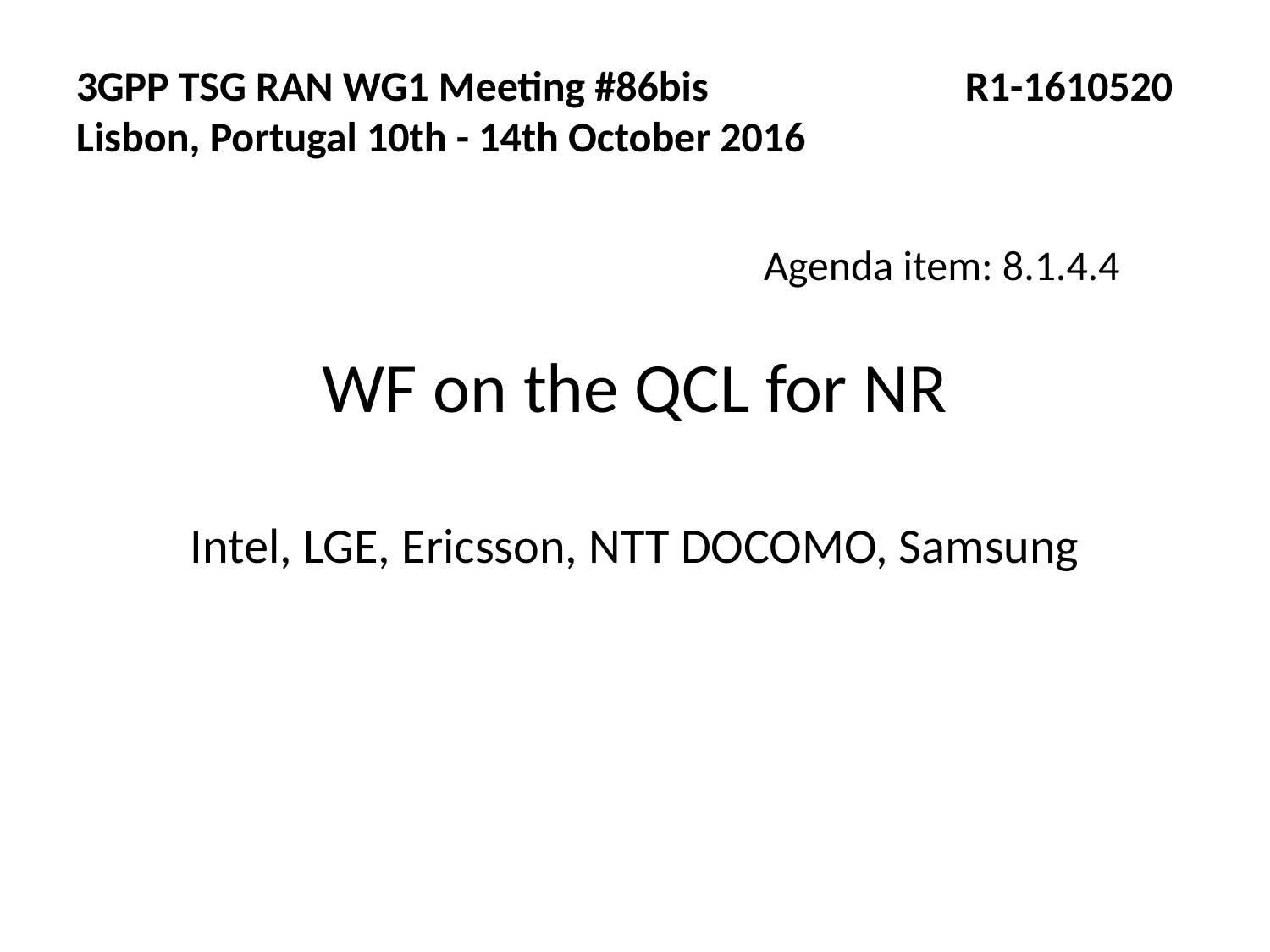

3GPP TSG RAN WG1 Meeting #86bis			R1-1610520
Lisbon, Portugal 10th - 14th October 2016
Agenda item: 8.1.4.4
WF on the QCL for NR
Intel, LGE, Ericsson, NTT DOCOMO, Samsung